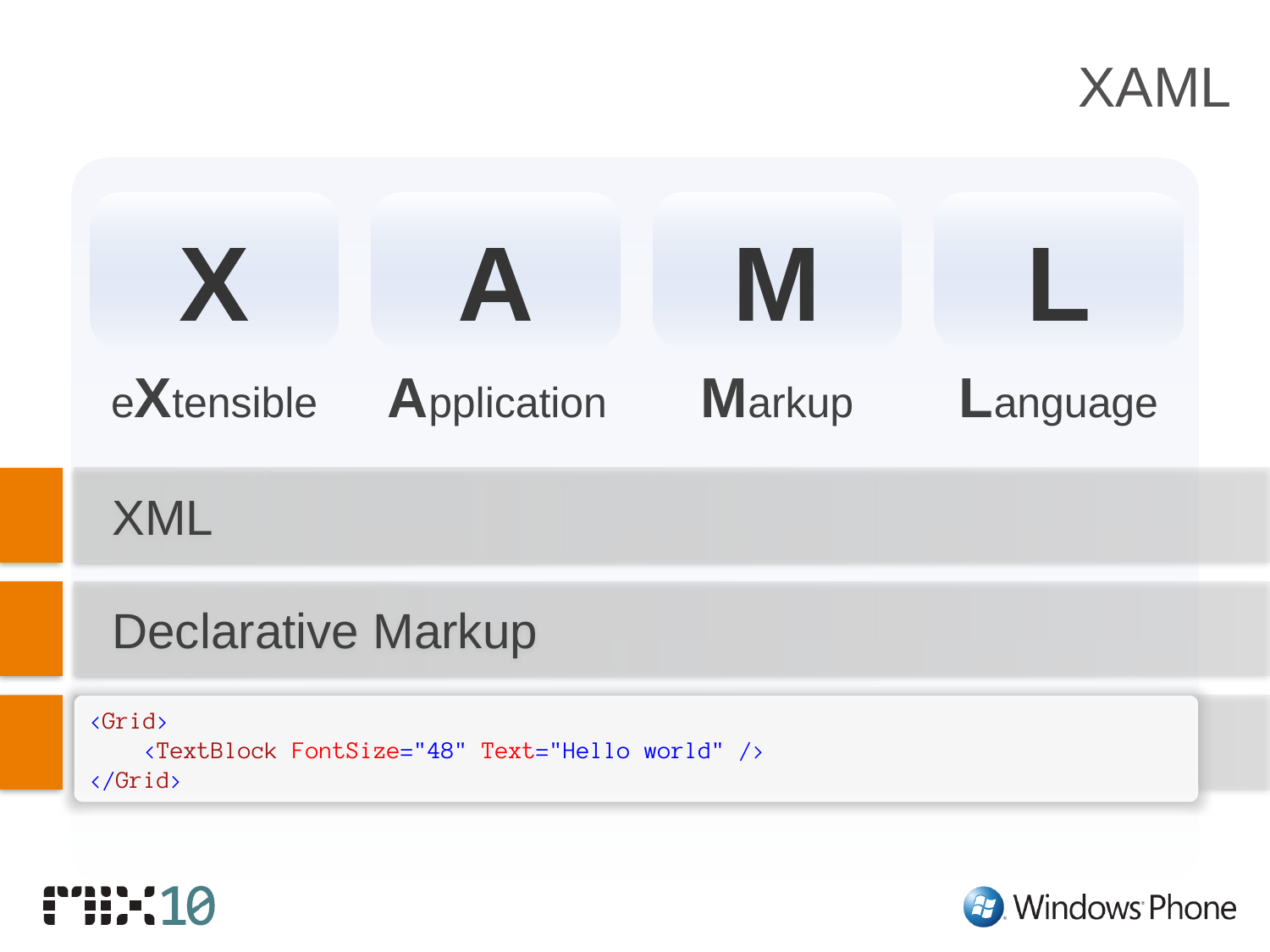

# XAML

X
A
M
L
eXtensible
Application
Markup
Language

XML

Declarative Markup

<Grid>
    <TextBlock FontSize="48" Text="Hello world" />
</Grid>